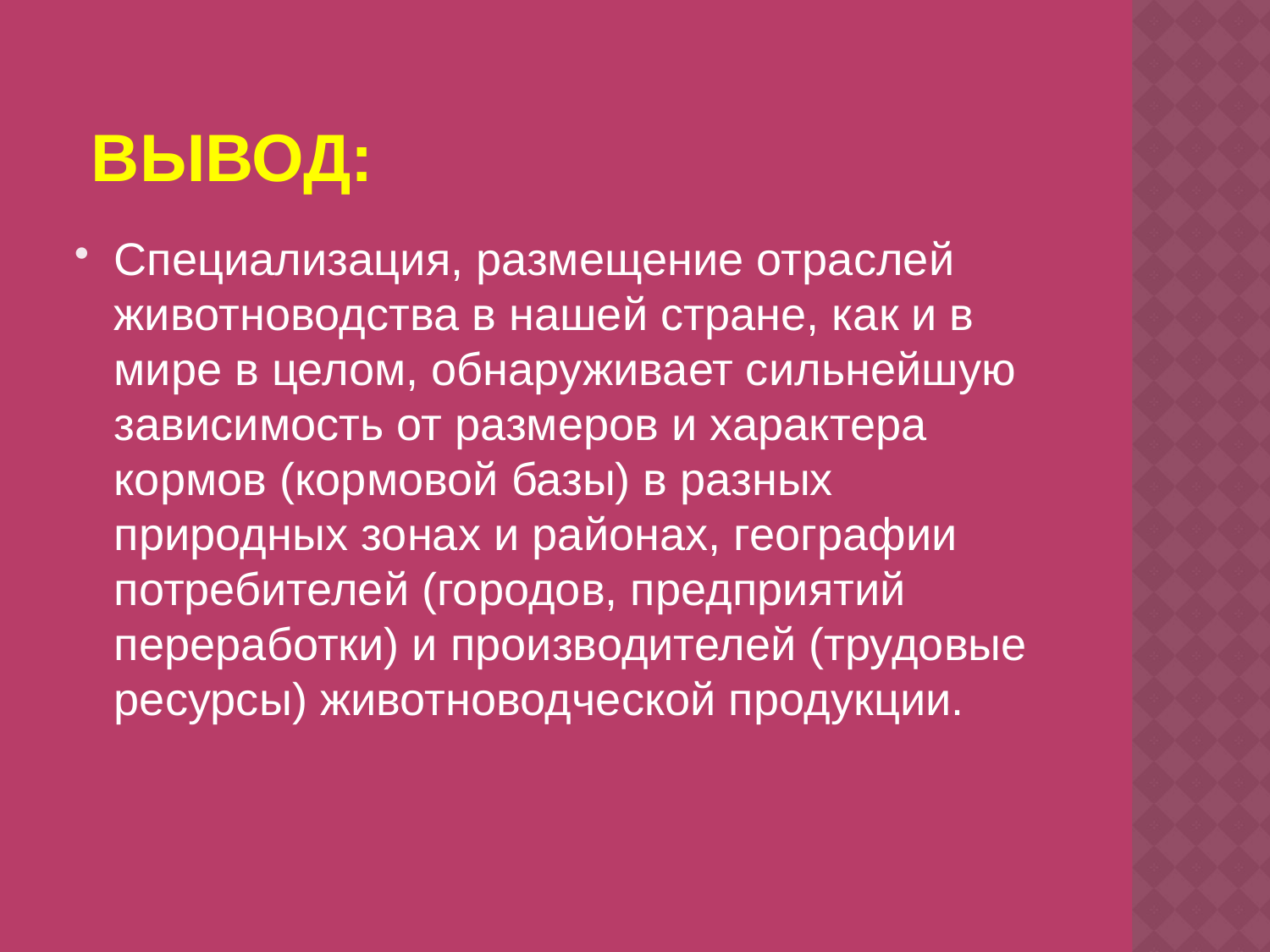

# Вывод:
Специализация, размещение отраслей животноводства в нашей стране, как и в мире в целом, обнаруживает сильнейшую зависимость от размеров и характера кормов (кормовой базы) в разных природных зонах и районах, географии потребителей (городов, предприятий переработки) и производителей (трудовые ресурсы) животноводческой продукции.